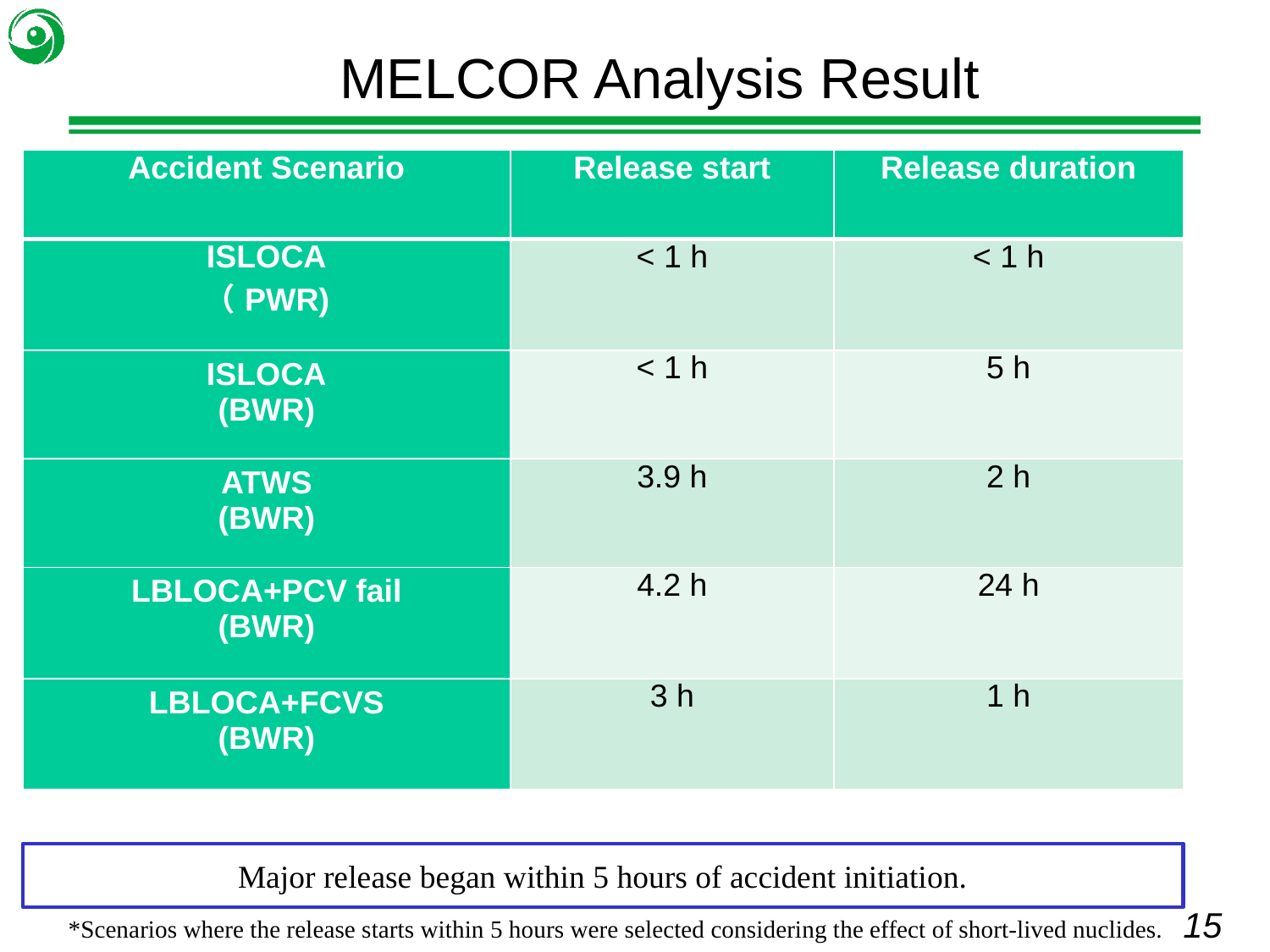

# MELCOR Analysis Result
| Accident Scenario | Release start | Release duration |
| --- | --- | --- |
| ISLOCA （PWR) | < 1 h | < 1 h |
| ISLOCA (BWR) | < 1 h | 5 h |
| ATWS (BWR) | 3.9 h | 2 h |
| LBLOCA+PCV fail (BWR) | 4.2 h | 24 h |
| LBLOCA+FCVS (BWR) | 3 h | 1 h |
Major release began within 5 hours of accident initiation.
*Scenarios where the release starts within 5 hours were selected considering the effect of short-lived nuclides.